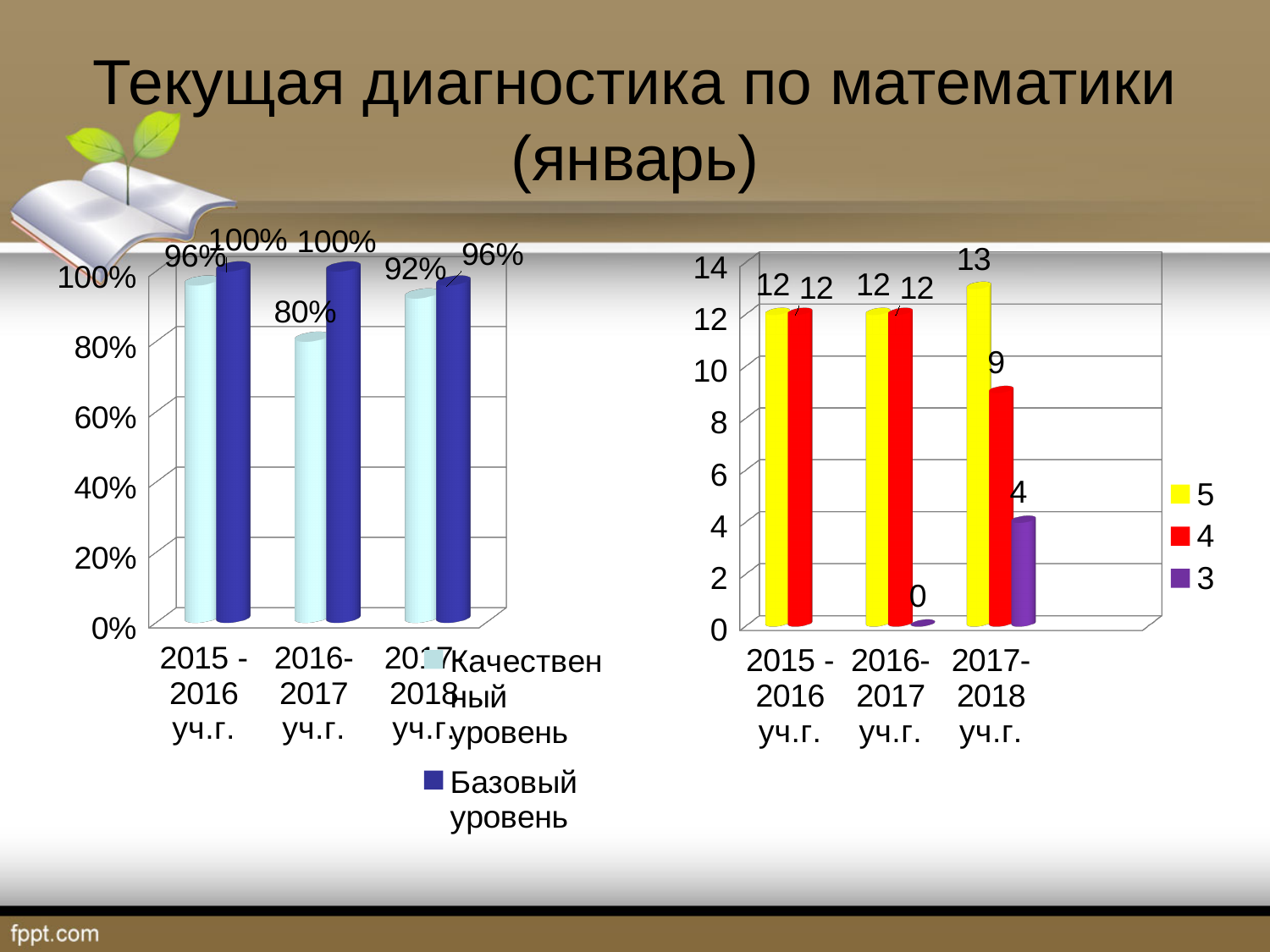

# Текущая диагностика по математики (январь)

[unsupported chart]

[unsupported chart]